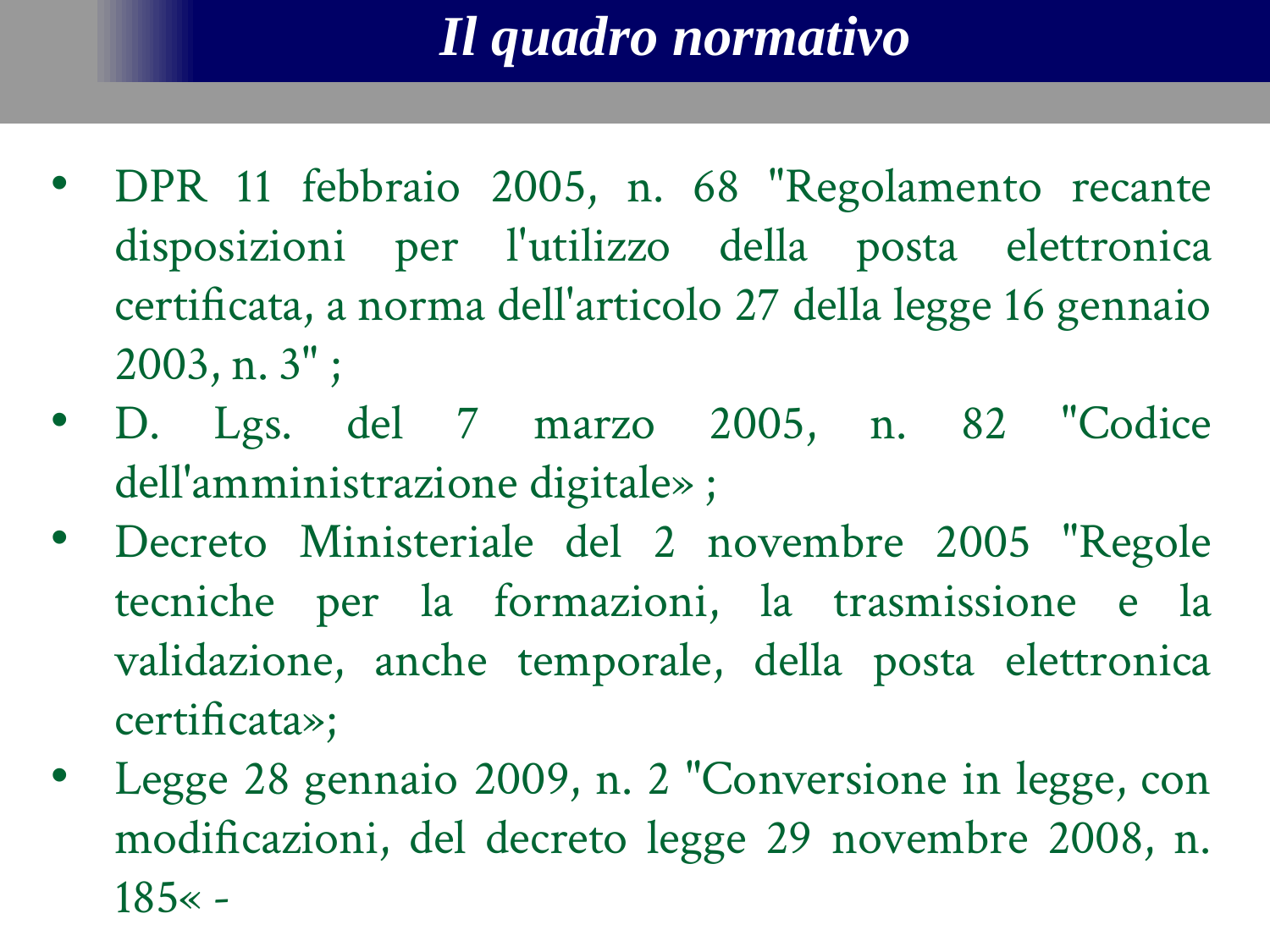

Il quadro normativo

DPR 11 febbraio 2005, n. 68 "Regolamento recante disposizioni per l'utilizzo della posta elettronica certificata, a norma dell'articolo 27 della legge 16 gennaio 2003, n. 3" ;
D. Lgs. del 7 marzo 2005, n. 82 "Codice dell'amministrazione digitale» ;
Decreto Ministeriale del 2 novembre 2005 "Regole tecniche per la formazioni, la trasmissione e la validazione, anche temporale, della posta elettronica certificata»;
Legge 28 gennaio 2009, n. 2 "Conversione in legge, con modificazioni, del decreto legge 29 novembre 2008, n. 185« -